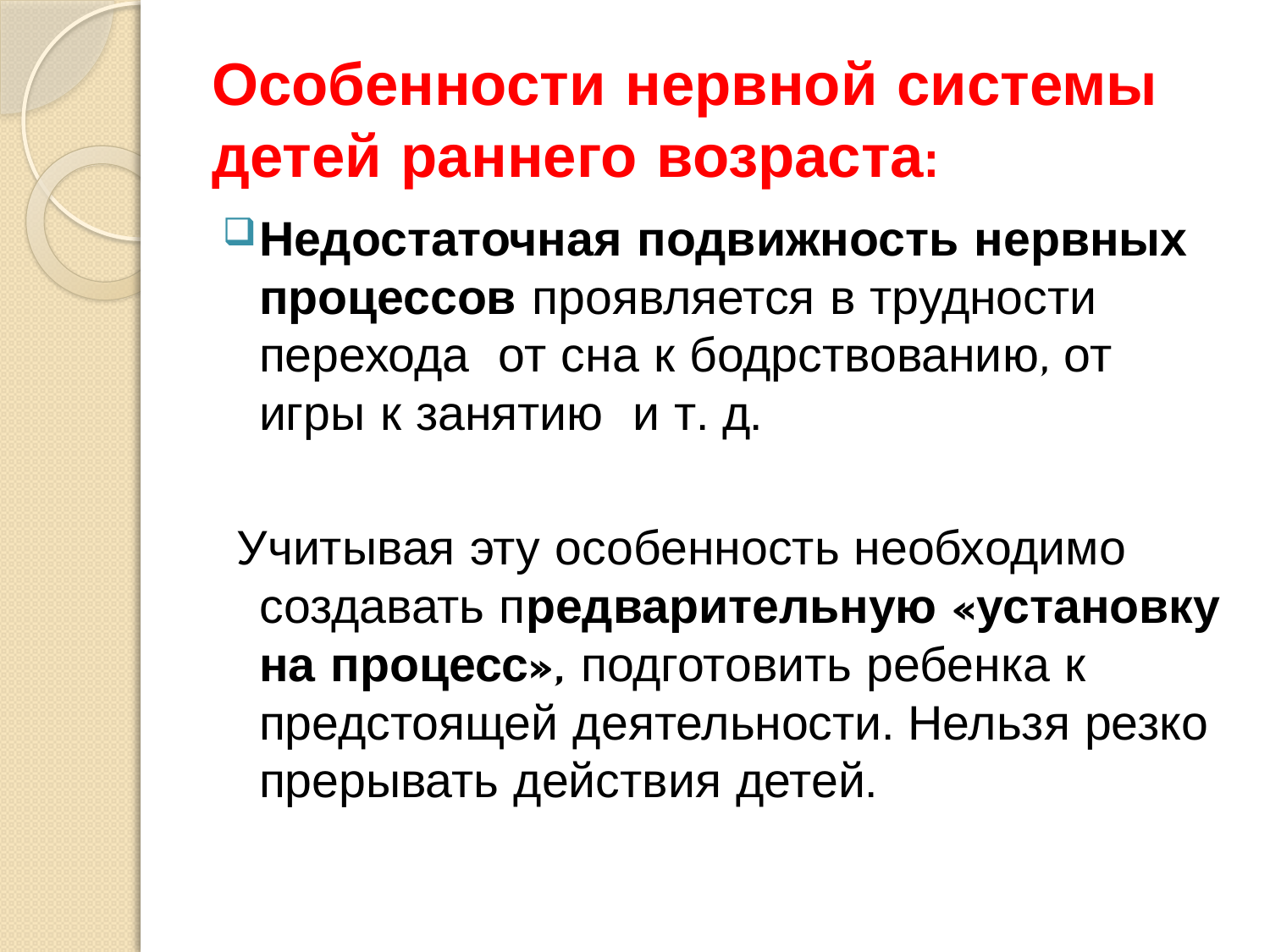

# Особенности нервной системы детей раннего возраста:
Недостаточная подвижность нервных процессов проявляется в трудности перехода  от сна к бодрствованию, от игры к занятию  и т. д.

 Учитывая эту особенность необходимо создавать предварительную «установку на процесс», подготовить ребенка к предстоящей деятельности. Нельзя резко прерывать действия детей.